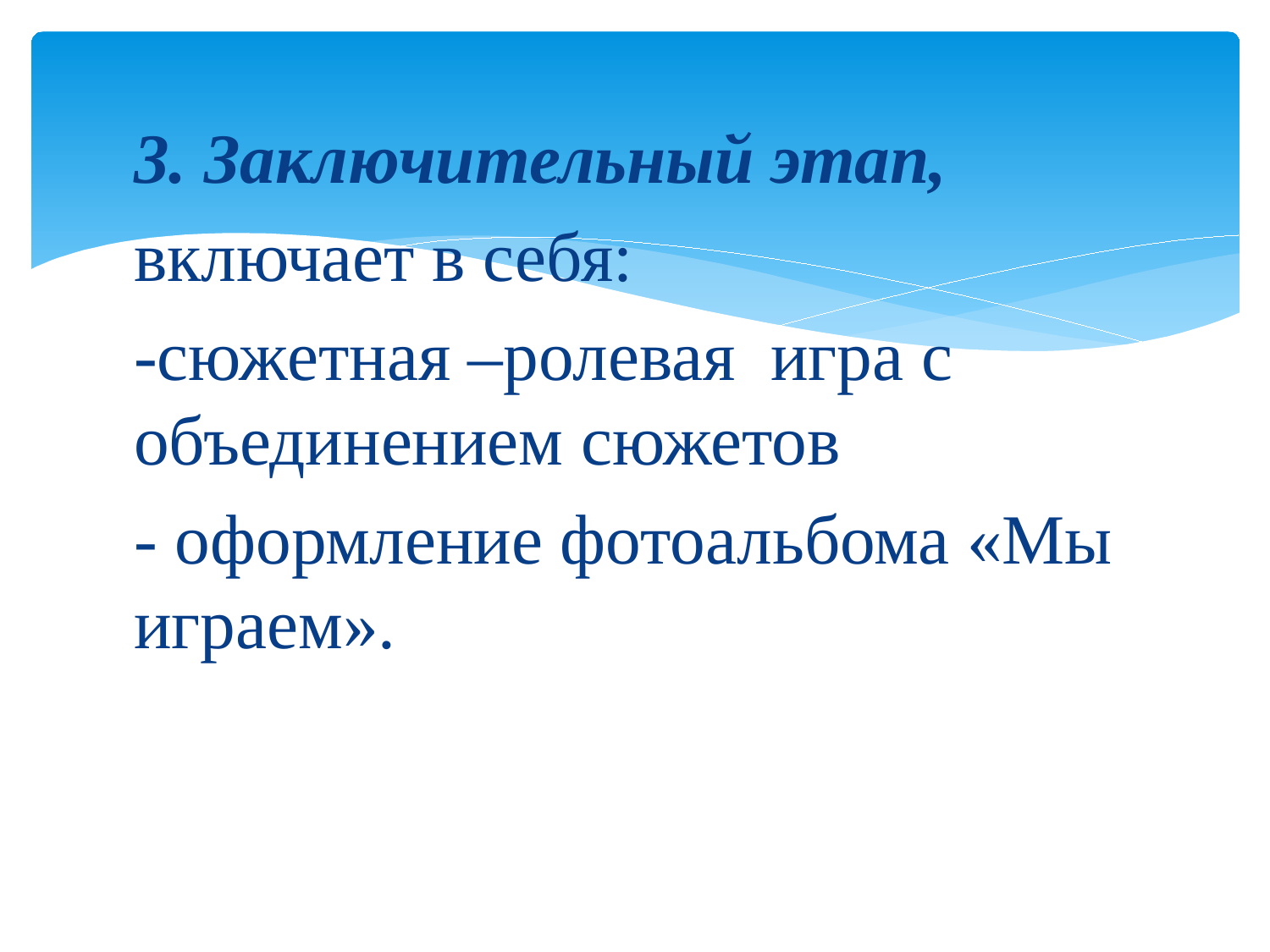

3. Заключительный этап,
включает в себя:
-сюжетная –ролевая  игра с объединением сюжетов
- оформление фотоальбома «Мы играем».